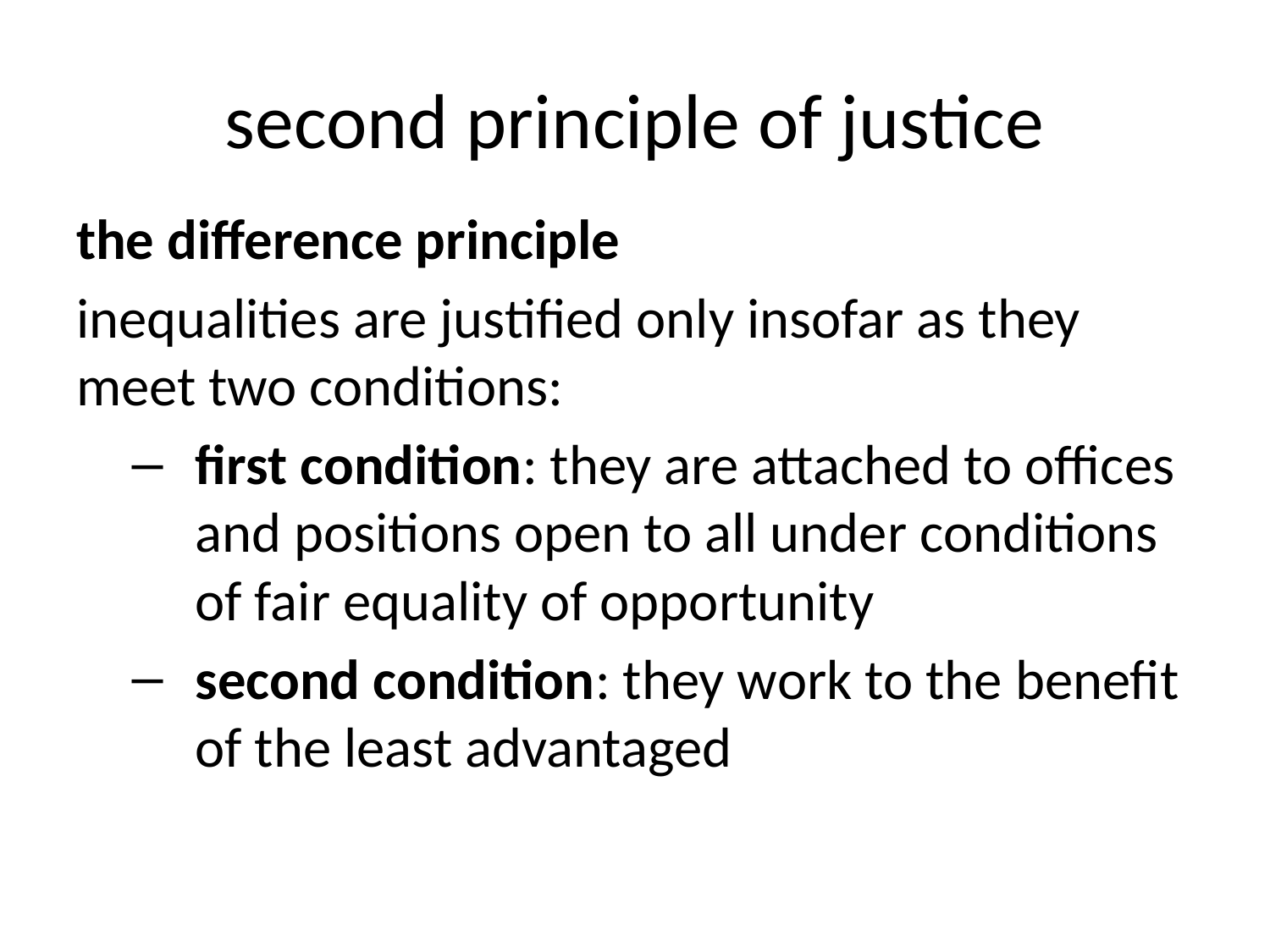

# second principle of justice
the difference principle
inequalities are justified only insofar as they meet two conditions:
first condition: they are attached to offices and positions open to all under conditions of fair equality of opportunity
second condition: they work to the benefit of the least advantaged